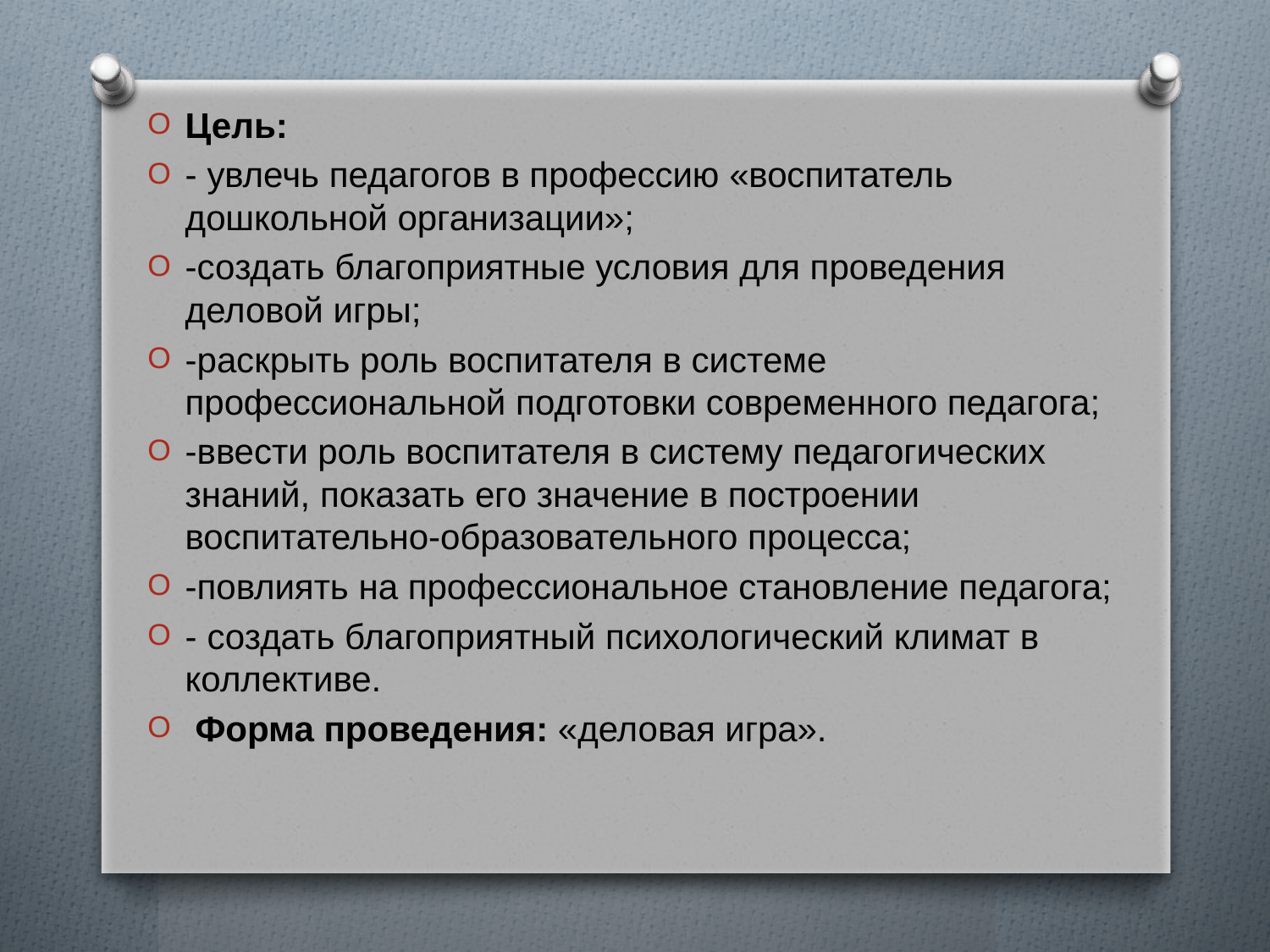

Цель:
- увлечь педагогов в профессию «воспитатель дошкольной организации»;
-создать благоприятные условия для проведения деловой игры;
-раскрыть роль воспитателя в системе профессиональной подготовки современного педагога;
-ввести роль воспитателя в систему педагогических знаний, показать его значение в построении воспитательно-образовательного процесса;
-повлиять на профессиональное становление педагога;
- создать благоприятный психологический климат в коллективе.
 Форма проведения: «деловая игра».